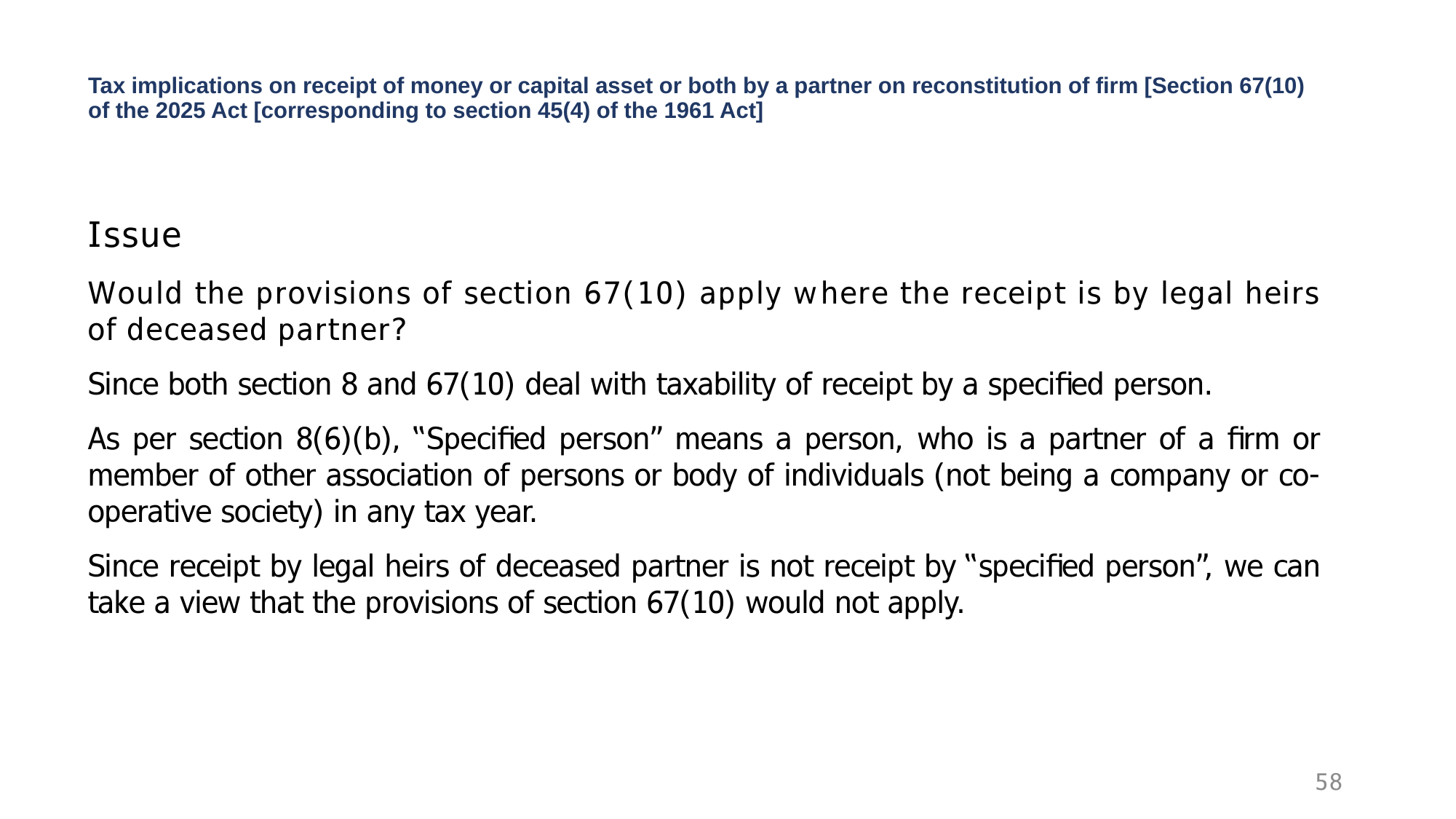

# Tax implications on receipt of money or capital asset or both by a partner on reconstitution of firm [Section 67(10)  of the 2025 Act [corresponding to section 45(4) of the 1961 Act]
Issue
Would the provisions of section 67(10) apply where the receipt is by legal heirs of deceased partner?
Since both section 8 and 67(10) deal with taxability of receipt by a specified person.
As per section 8(6)(b), “Specified person” means a person, who is a partner of a firm or member of other association of persons or body of individuals (not being a company or co-operative society) in any tax year.
Since receipt by legal heirs of deceased partner is not receipt by “specified person”, we can take a view that the provisions of section 67(10) would not apply.

58